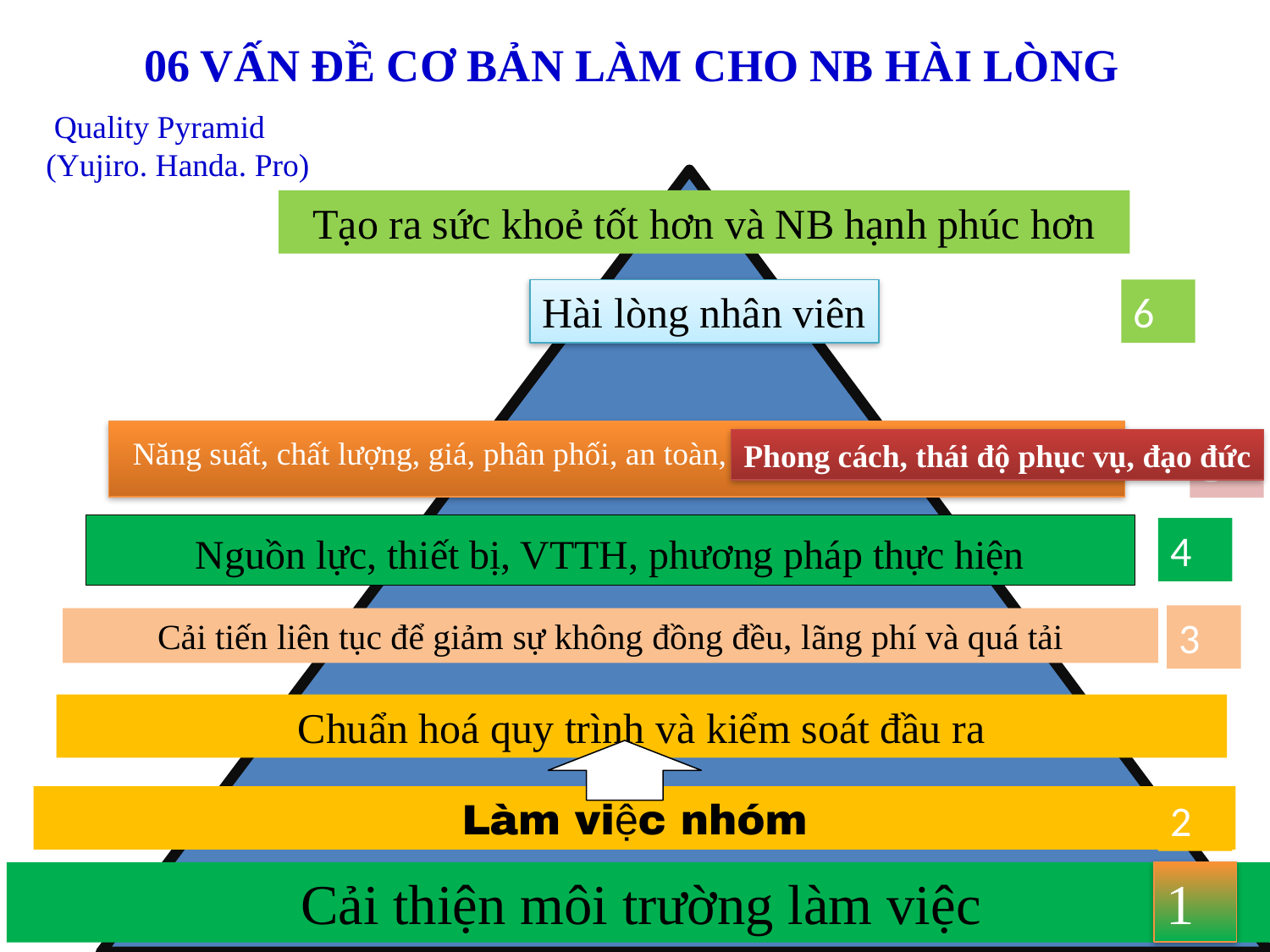

06 VẤN ĐỀ CƠ BẢN LÀM CHO NB HÀI LÒNG
 Quality Pyramid (Yujiro. Handa. Pro)

Tạo ra sức khoẻ tốt hơn và NB hạnh phúc hơn
Hài lòng nhân viên
6
Năng suất, chất lượng, giá, phân phối, an toàn, …………………………….
Phong cách, thái độ phục vụ, đạo đức
5
Nguồn lực, thiết bị, VTTH, phương pháp thực hiện

4
3
Cải tiến liên tục để giảm sự không đồng đều, lãng phí và quá tải
Chuẩn hoá quy trình và kiểm soát đầu ra

Làm việc nhóm
2
1
Cải thiện môi trường làm việc
32